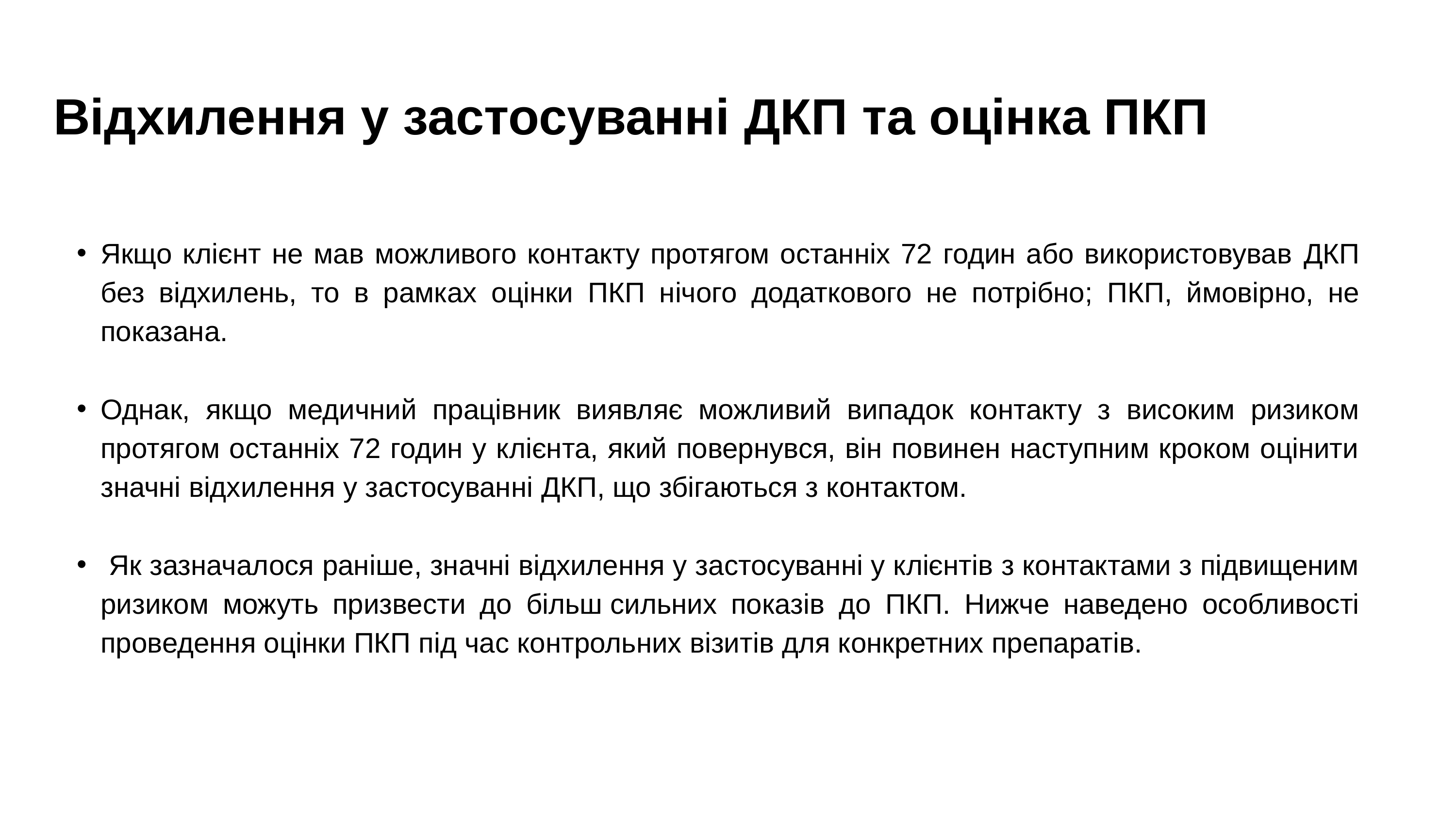

Відхилення у застосуванні ДКП та оцінка ПКП
Якщо клієнт не мав можливого контакту протягом останніх 72 годин або використовував ДКП без відхилень, то в рамках оцінки ПКП нічого додаткового не потрібно; ПКП, ймовірно, не показана.

Однак, якщо медичний працівник виявляє можливий випадок контакту з високим ризиком протягом останніх 72 годин у клієнта, який повернувся, він повинен наступним кроком оцінити значні відхилення у застосуванні ДКП, що збігаються з контактом.

 Як зазначалося раніше, значні відхилення у застосуванні у клієнтів з контактами з підвищеним ризиком можуть призвести до більш сильних показів до ПКП. Нижче наведено особливості проведення оцінки ПКП під час контрольних візитів для конкретних препаратів.